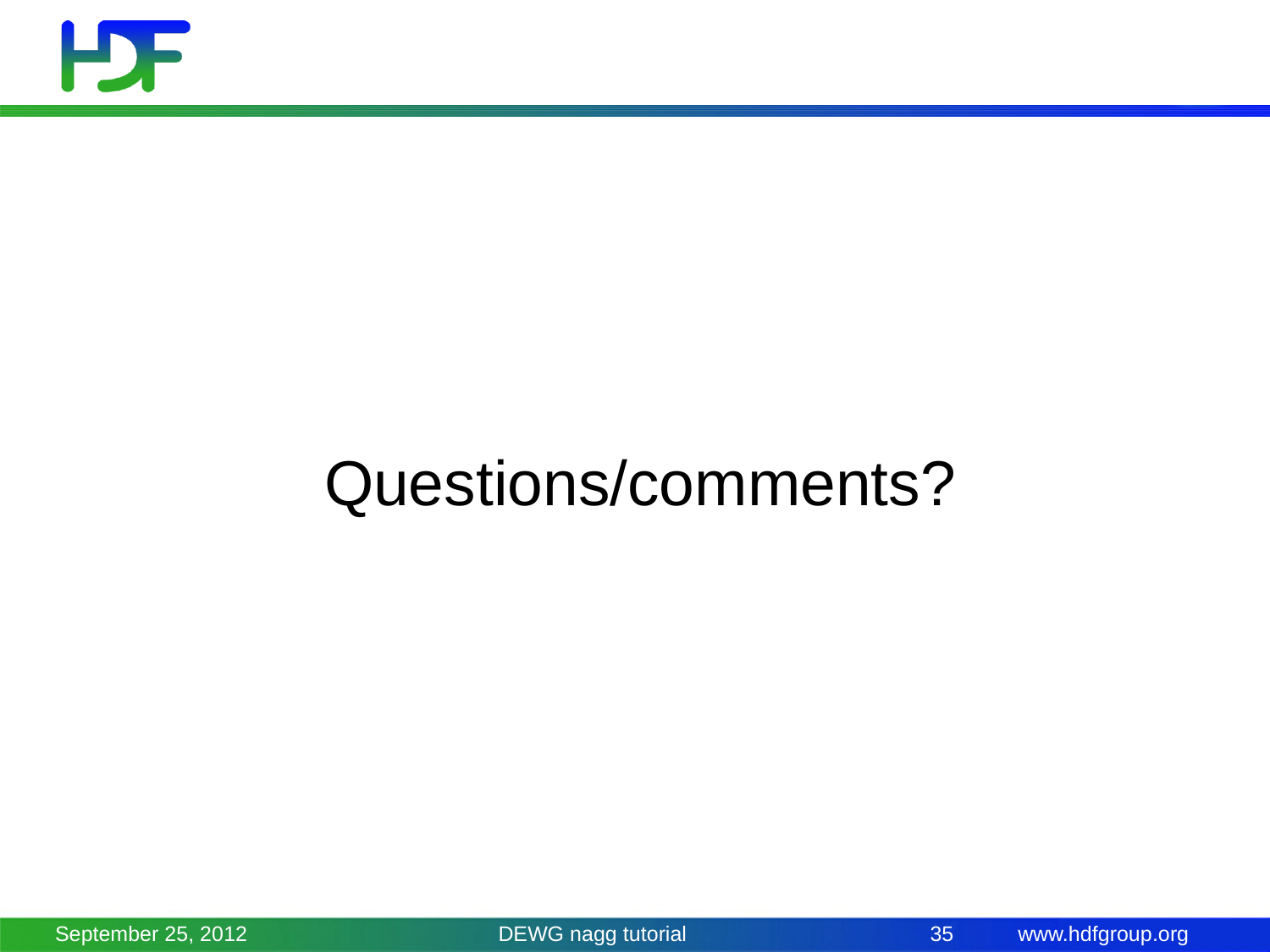

Questions/comments?

September 25, 2012
DEWG nagg tutorial
35